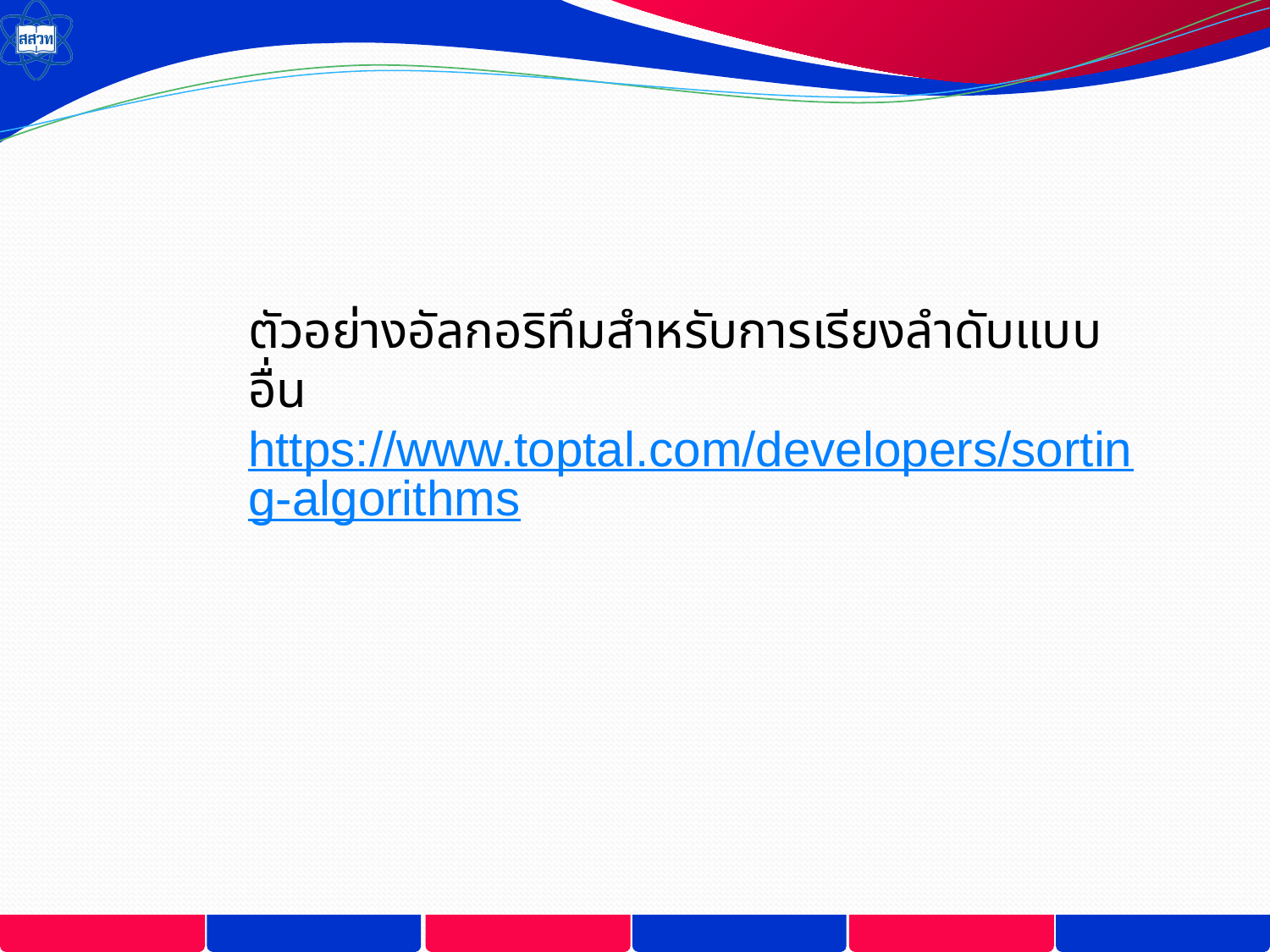

ตัวอย่างอัลกอริทึมสำหรับการเรียงลำดับแบบอื่นhttps://www.toptal.com/developers/sorting-algorithms